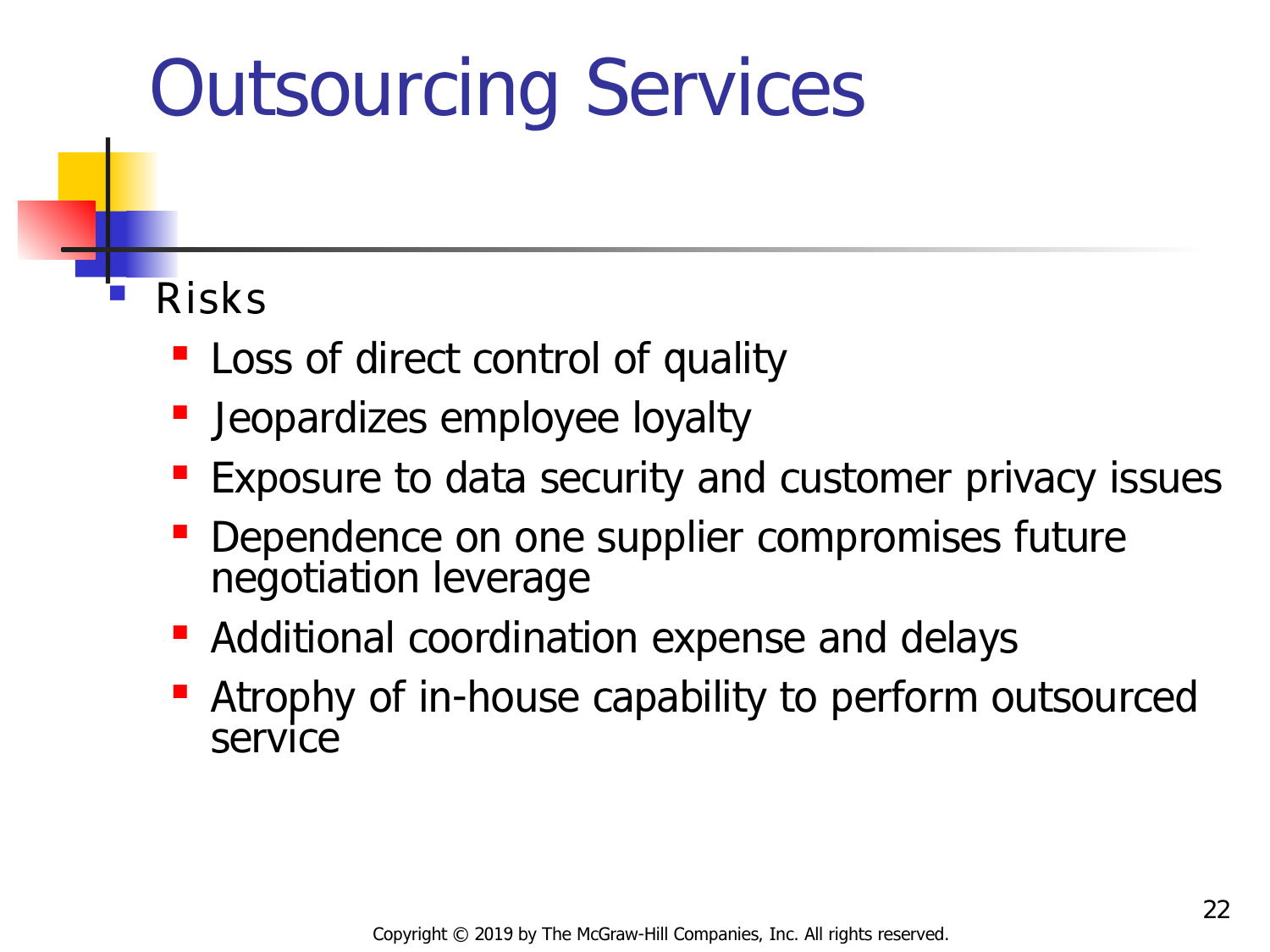

# Outsourcing Services
Risks
Loss of direct control of quality
Jeopardizes employee loyalty
Exposure to data security and customer privacy issues
Dependence on one supplier compromises future     negotiation leverage
Additional coordination expense and delays
Atrophy of in-house capability to perform outsourced service
22
Copyright © 2019 by The McGraw-Hill Companies, Inc. All rights reserved.